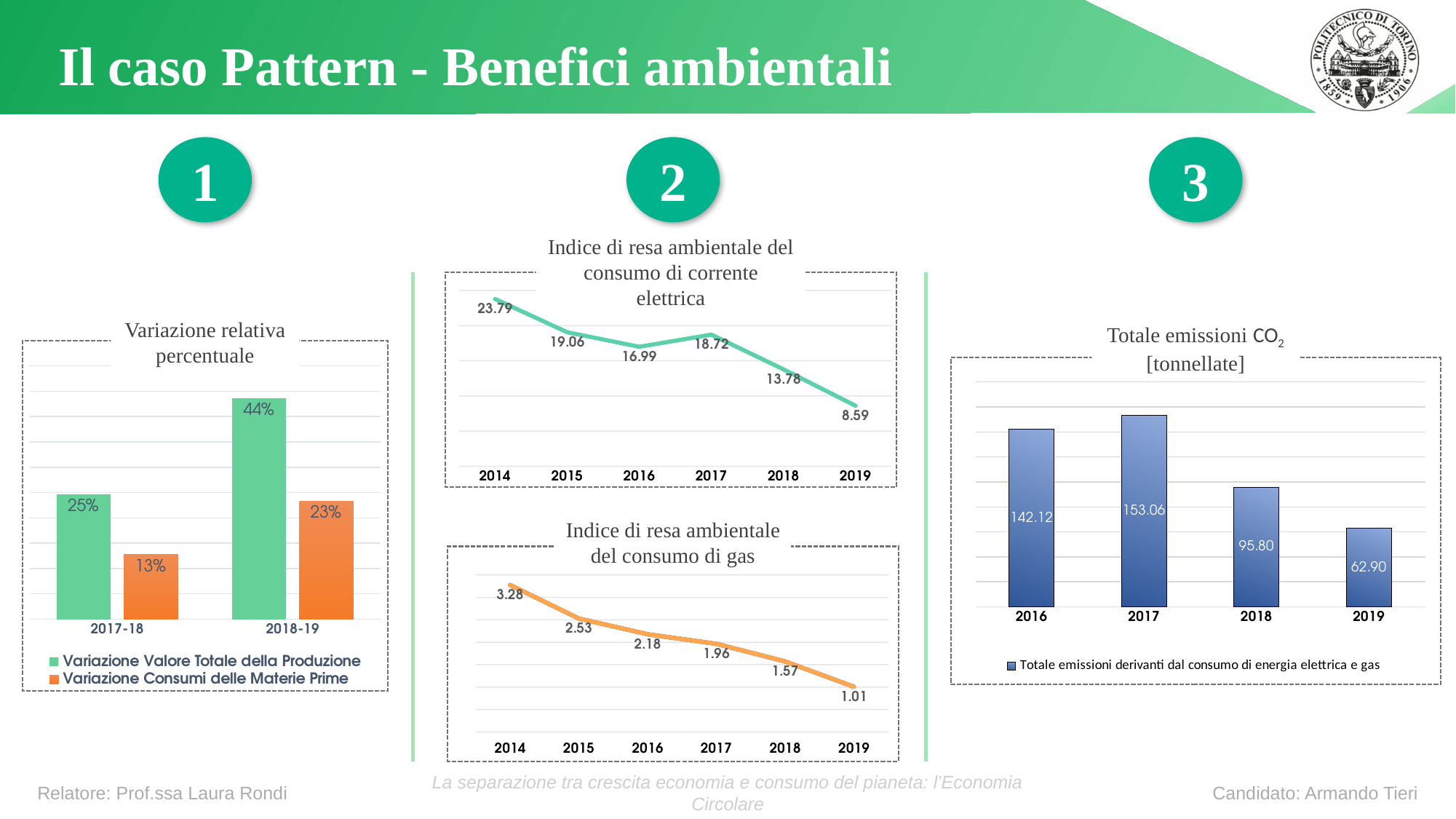

# Il caso Pattern - Benefici ambientali
1

2

3

Indice di resa ambientale del consumo di corrente elettrica

### Chart

| Category |  |
|---|---|
| 2014.0 | 23.79136321674018 |
| 2015.0 | 19.05921421141074 |
| 2016.0 | 16.99209647748177 |
| 2017.0 | 18.71923076923077 |
| 2018.0 | 13.78018575851393 |
| 2019.0 | 8.590235286696519 |
Indice di resa ambientale del consumo di gas

### Chart

| Category |  |  |  |  |
|---|---|---|---|---|
| 2014.0 | 3.275720586726844 | 3.275720586726844 | 3.275720586726844 | 3.275720586726844 |
| 2015.0 | 2.527006481555573 | 2.527006481555573 | 2.527006481555573 | 2.527006481555573 |
| 2016.0 | 2.177284186141582 | 2.177284186141582 | 2.177284186141582 | 2.177284186141582 |
| 2017.0 | 1.96275641025641 | 1.96275641025641 | 1.96275641025641 | 1.96275641025641 |
| 2018.0 | 1.570128529880852 | 1.570128529880852 | 1.570128529880852 | 1.570128529880852 |
| 2019.0 | 1.005267141865893 | 1.005267141865893 | 1.005267141865893 | 1.005267141865893 |
Variazione relativa percentuale

### Chart

| Category | Variazione Valore Totale della Produzione | Variazione Consumi delle Materie Prime |
|---|---|---|
| 2017-18 | 0.246700310559006 | 0.127492396079757 |
| 2018-19 | 0.435933364471431 | 0.23357062570251 |
Totale emissioni CO2
[tonnellate]

### Chart

| Category | Totale emissioni derivanti dal consumo di energia elettrica e gas  |
|---|---|
| 2016.0 | 142.12 |
| 2017.0 | 153.06 |
| 2018.0 | 95.8 |
| 2019.0 | 62.9 |